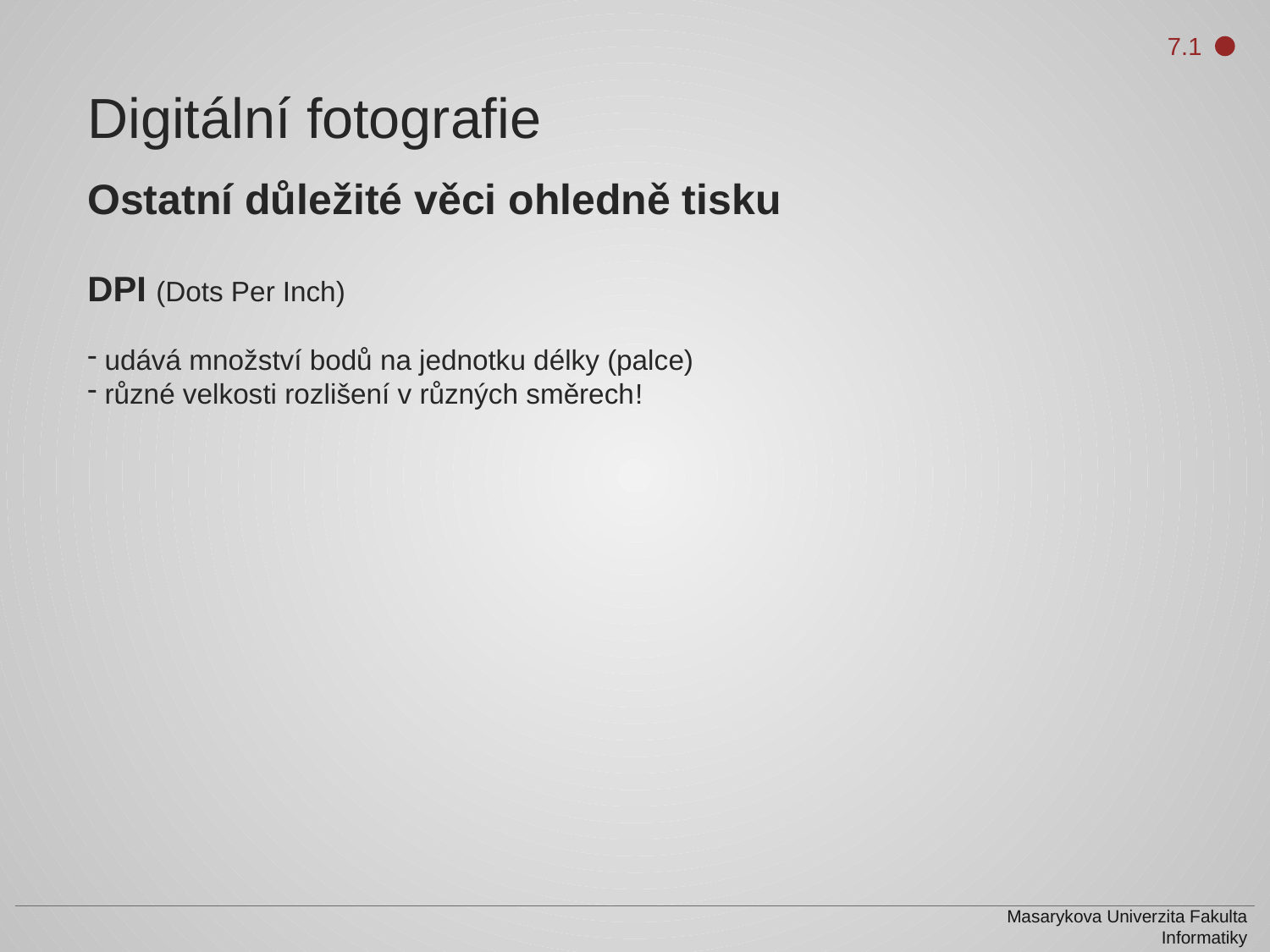

7.1

Digitální fotografie
Ostatní důležité věci ohledně tisku
DPI (Dots Per Inch)

 udává množství bodů na jednotku délky (palce)
 různé velkosti rozlišení v různých směrech!

Masarykova Univerzita Fakulta Informatiky